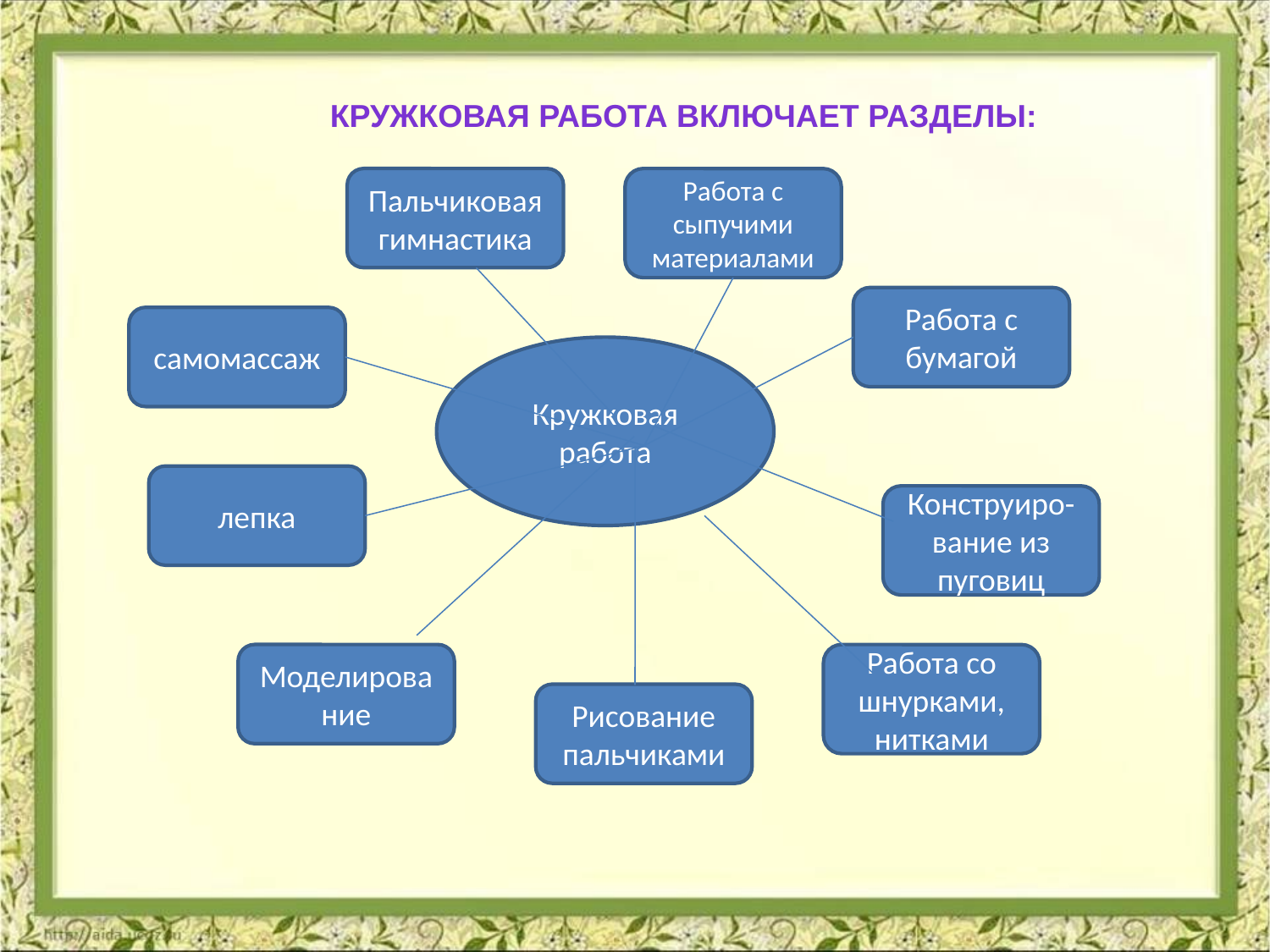

Кружковая работа включает разделы:
Пальчиковая гимнастика
Работа с сыпучими материалами
Работа с бумагой
самомассаж
Кружковая работа
лепка
Конструиро-вание из пуговиц
Моделирование
Работа со шнурками, нитками
Рисование пальчиками